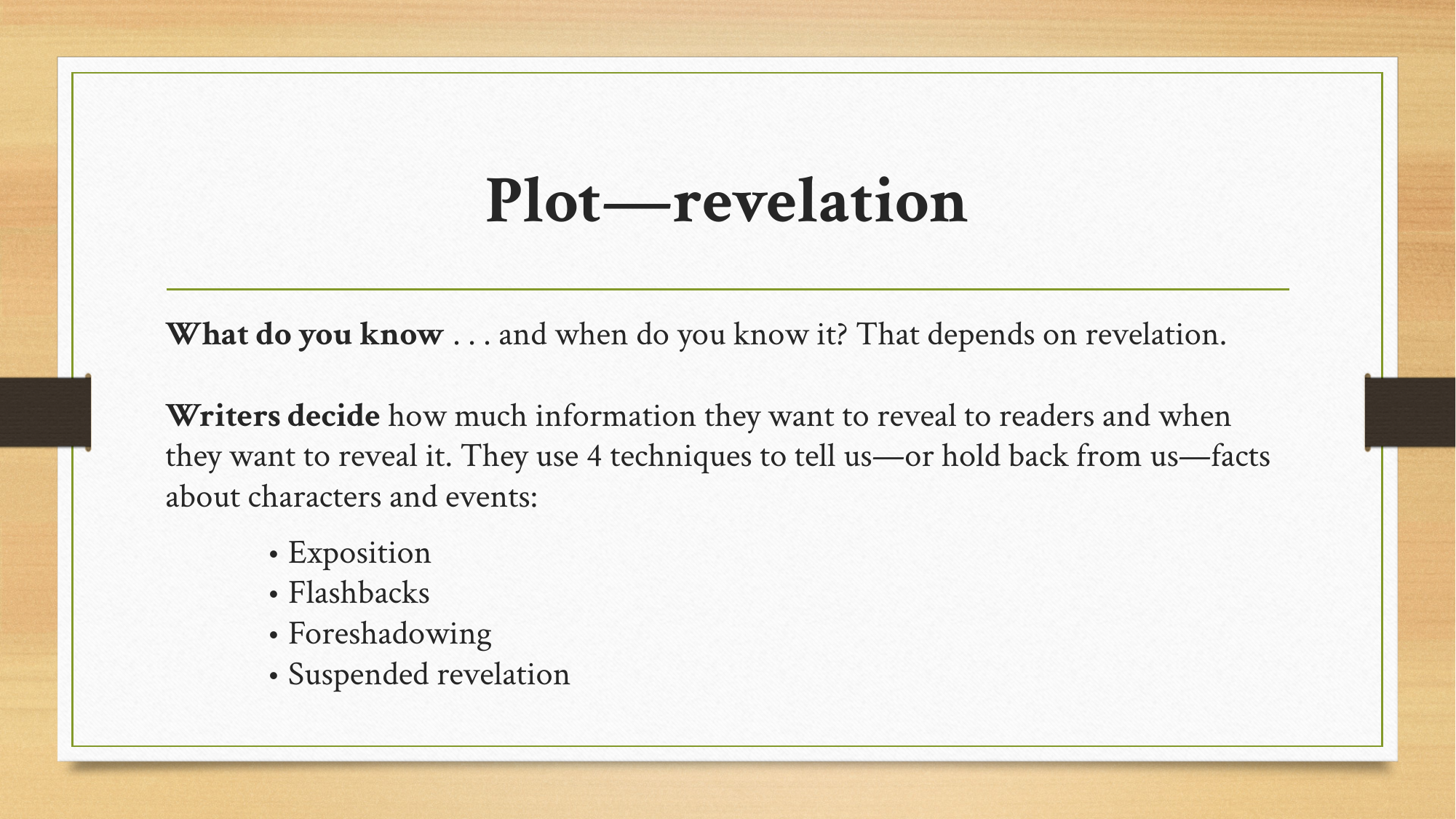

# Plot—revelation
What do you know . . . and when do you know it? That depends on revelation.
Writers decide how much information they want to reveal to readers and when they want to reveal it. They use 4 techniques to tell us—or hold back from us—facts about characters and events:
	• Exposition
	• Flashbacks
	• Foreshadowing
	• Suspended revelation